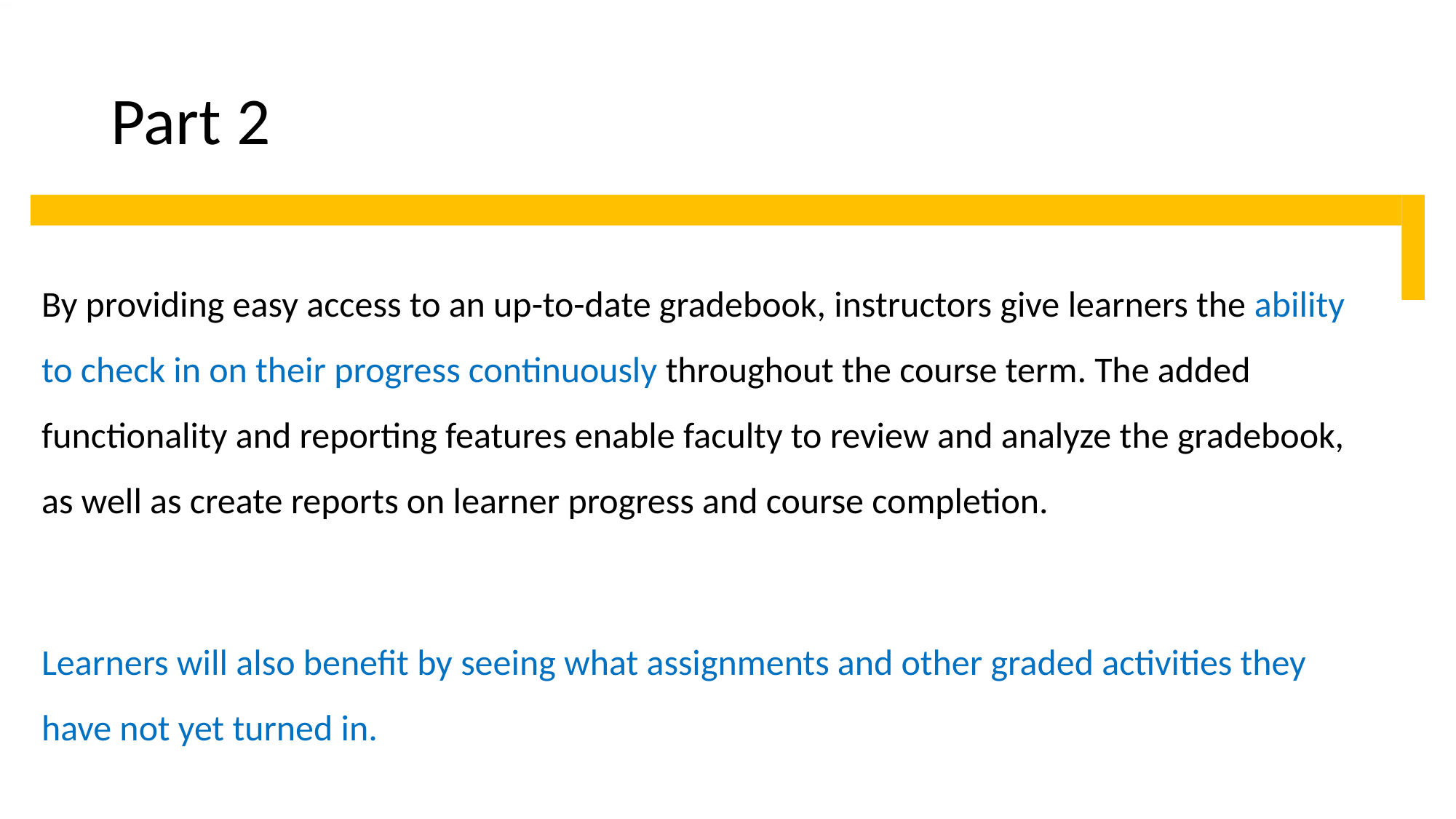

# Part 2

By providing easy access to an up-to-date gradebook, instructors give learners the ability to check in on their progress continuously throughout the course term. The added functionality and reporting features enable faculty to review and analyze the gradebook, as well as create reports on learner progress and course completion.

Learners will also benefit by seeing what assignments and other graded activities they have not yet turned in.